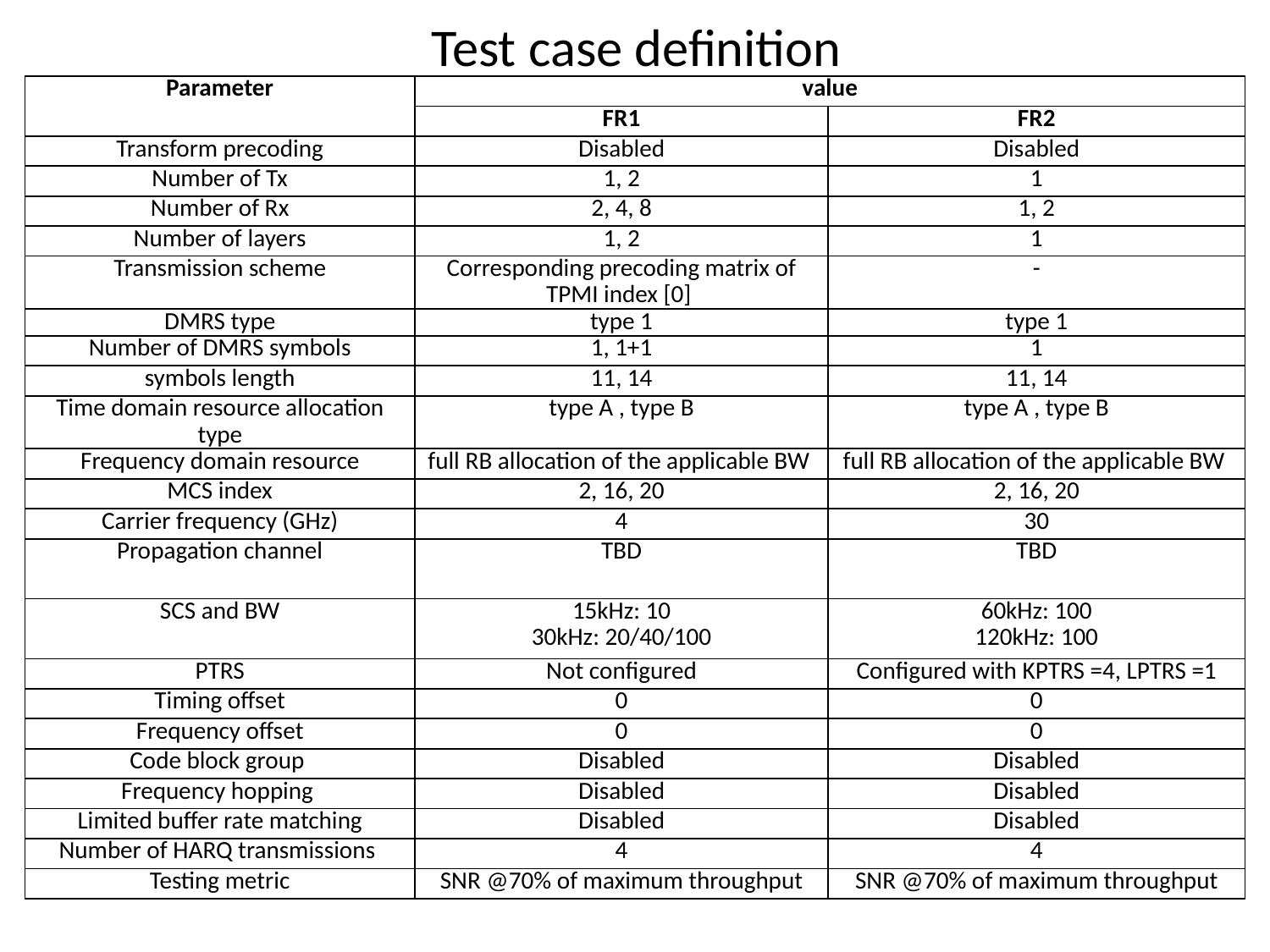

# Test case definition
| Parameter | value |  |
| --- | --- | --- |
|  | FR1 | FR2 |
| Transform precoding | Disabled | Disabled |
| Number of Tx | 1, 2 | 1 |
| Number of Rx | 2, 4, 8 | 1, 2 |
| Number of layers | 1, 2 | 1 |
| Transmission scheme | Corresponding precoding matrix of TPMI index [0] | - |
| DMRS type | type 1 | type 1 |
| Number of DMRS symbols | 1, 1+1 | 1 |
| symbols length | 11, 14 | 11, 14 |
| Time domain resource allocation type | type A , type B | type A , type B |
| Frequency domain resource | full RB allocation of the applicable BW | full RB allocation of the applicable BW |
| MCS index | 2, 16, 20 | 2, 16, 20 |
| Carrier frequency (GHz) | 4 | 30 |
| Propagation channel | TBD | TBD |
| SCS and BW | 15kHz: 10 30kHz: 20/40/100 | 60kHz: 100 120kHz: 100 |
| PTRS | Not configured | Configured with KPTRS =4, LPTRS =1 |
| Timing offset | 0 | 0 |
| Frequency offset | 0 | 0 |
| Code block group | Disabled | Disabled |
| Frequency hopping | Disabled | Disabled |
| Limited buffer rate matching | Disabled | Disabled |
| Number of HARQ transmissions | 4 | 4 |
| Testing metric | SNR @70% of maximum throughput | SNR @70% of maximum throughput |